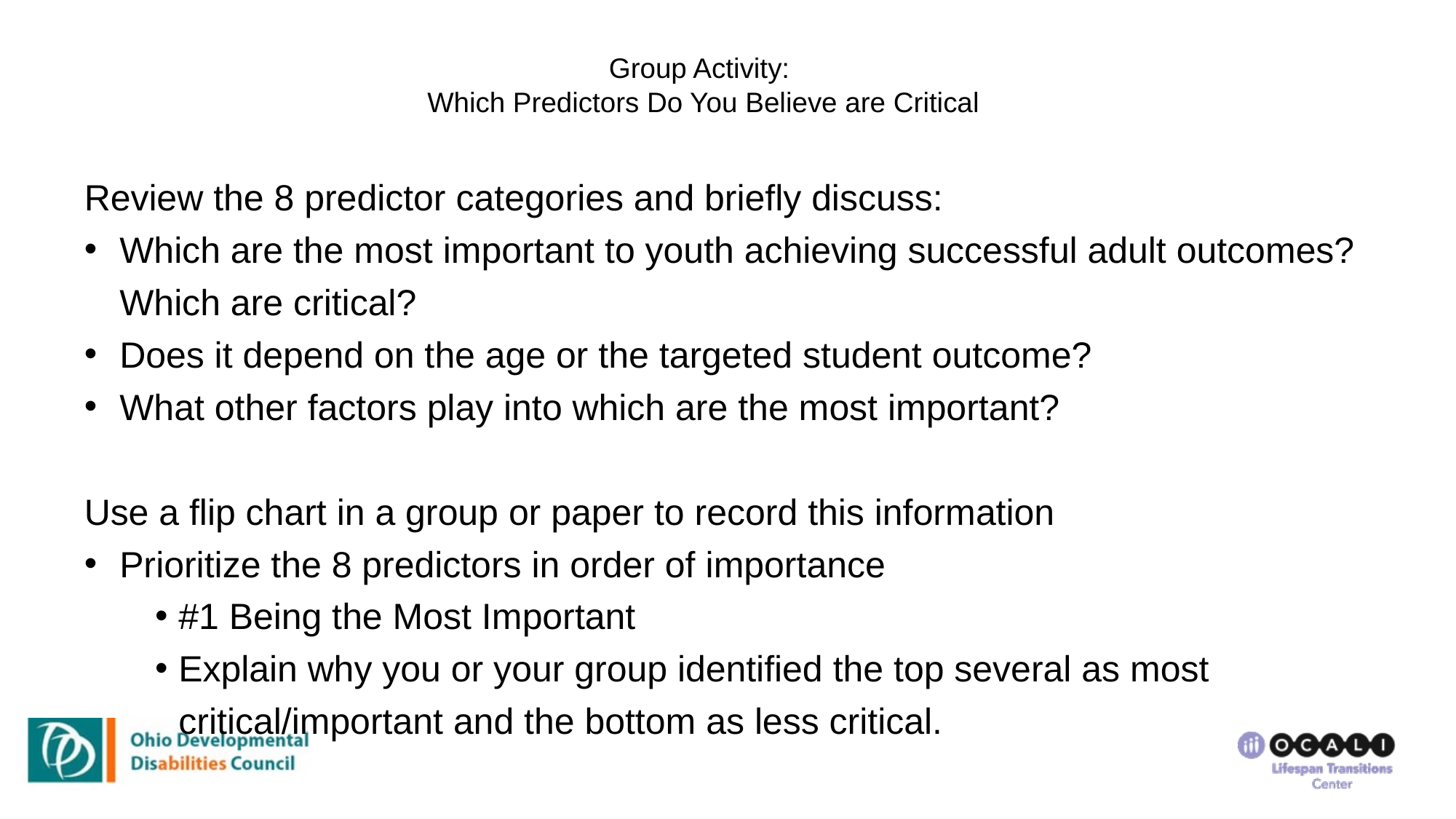

# Group Activity: Which Predictors Do You Believe are Critical
Review the 8 predictor categories and briefly discuss:
Which are the most important to youth achieving successful adult outcomes? Which are critical?
Does it depend on the age or the targeted student outcome?
What other factors play into which are the most important?

Use a flip chart in a group or paper to record this information
Prioritize the 8 predictors in order of importance
#1 Being the Most Important
Explain why you or your group identified the top several as most critical/important and the bottom as less critical.